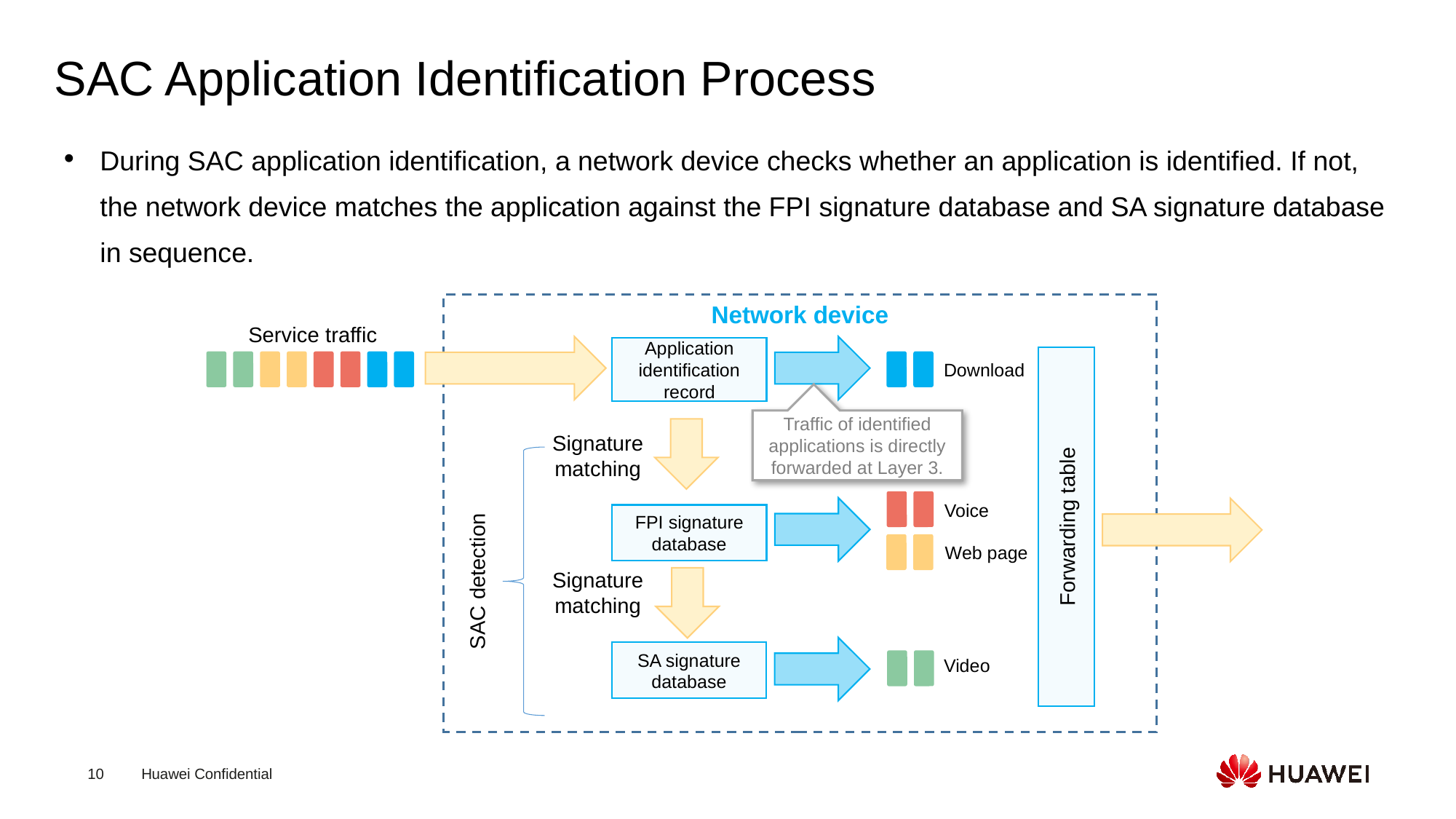

# SAC Application Identification Process
During SAC application identification, a network device checks whether an application is identified. If not, the network device matches the application against the FPI signature database and SA signature database in sequence.

Network device
Service traffic

Application identification record

Download
Traffic of identified applications is directly forwarded at Layer 3.

Signature matching

Voice

Forwarding table
FPI signature database

Web page
Signature matching
SAC detection

SA signature database
Video